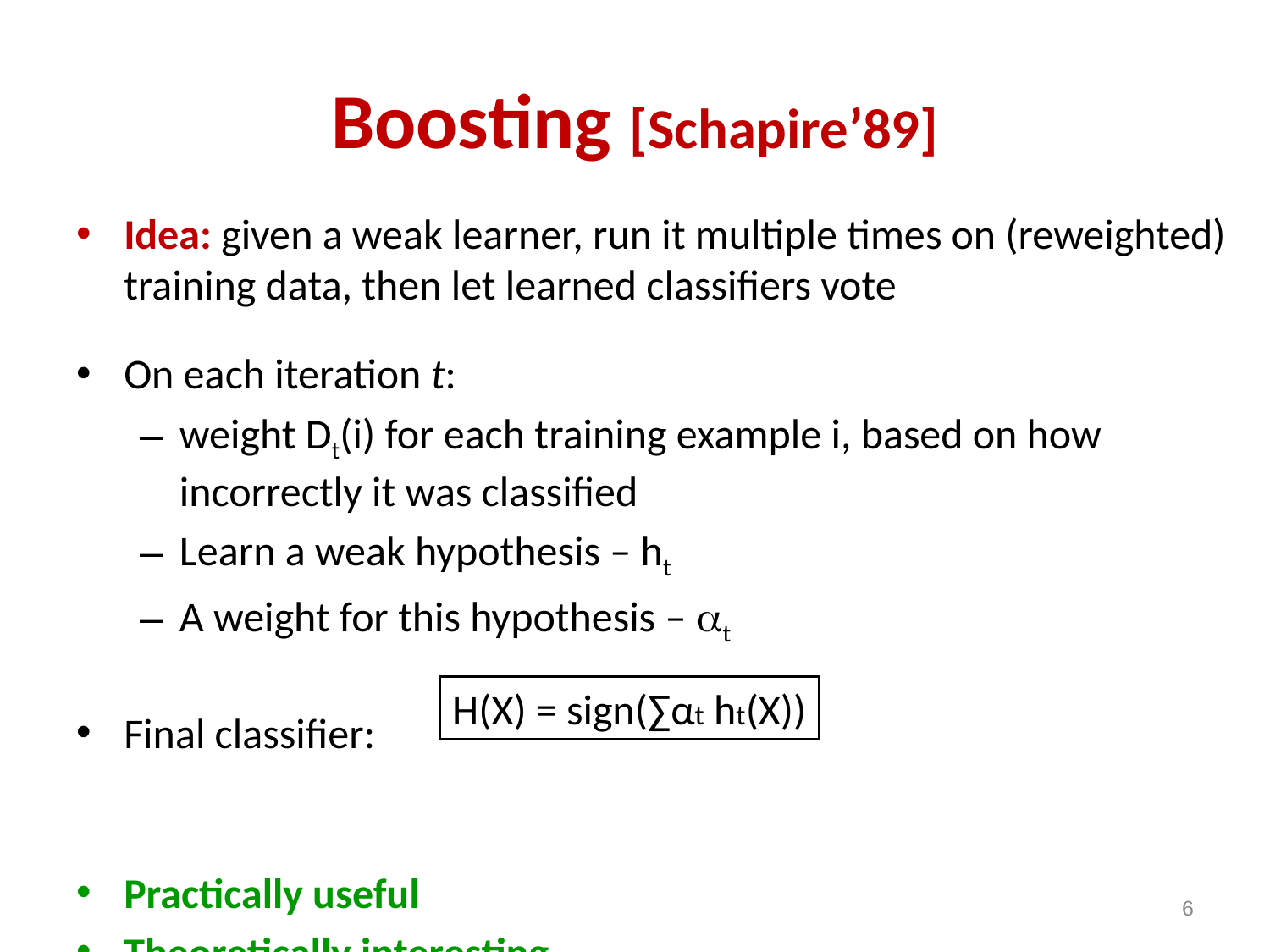

# Boosting [Schapire’89]
Idea: given a weak learner, run it multiple times on (reweighted) training data, then let learned classifiers vote

On each iteration t:
weight Dt(i) for each training example i, based on how incorrectly it was classified
Learn a weak hypothesis – ht
A weight for this hypothesis – αt

Final classifier:

Practically useful
Theoretically interesting

H(X) = sign(∑αt ht(X))
6